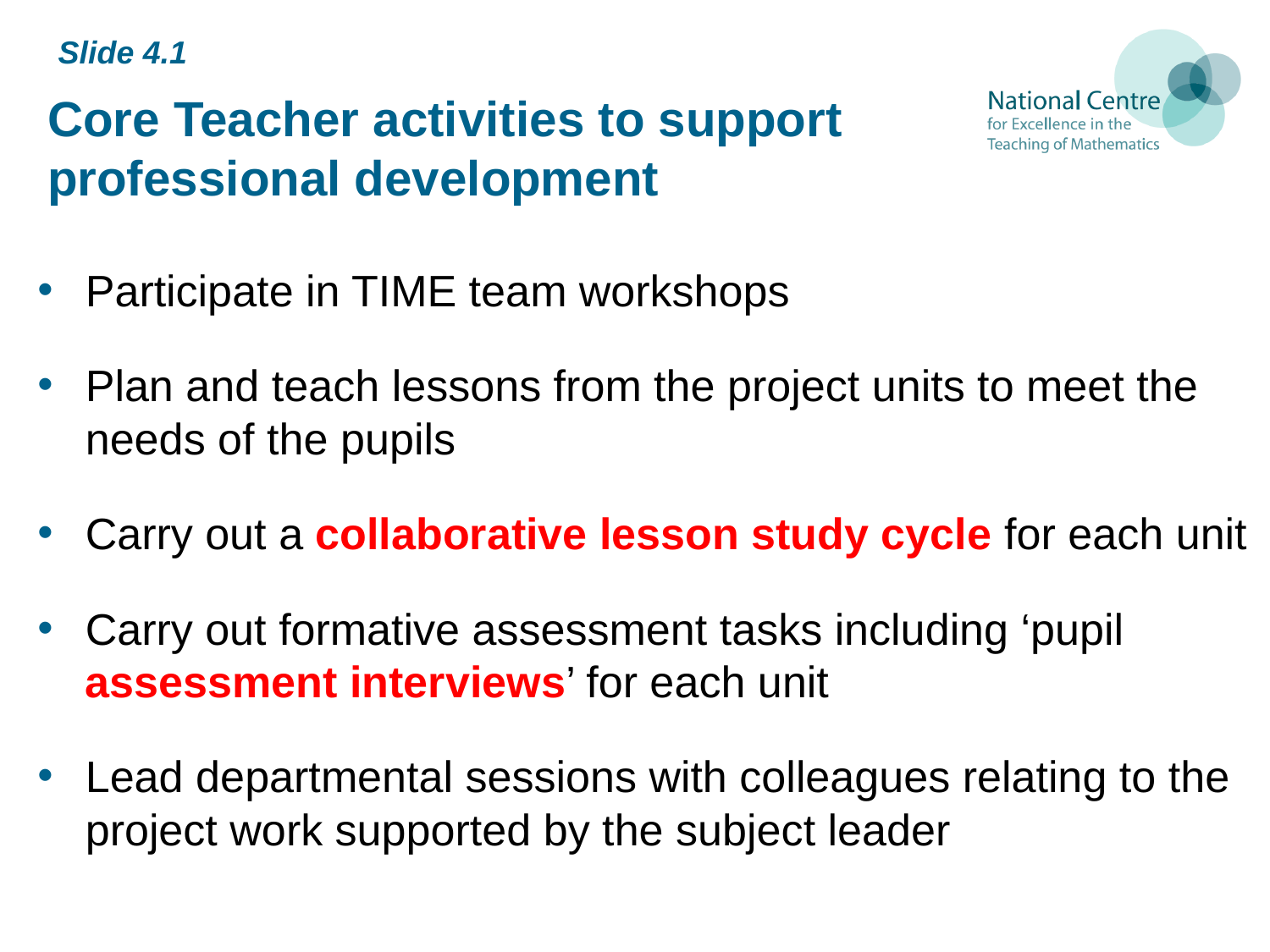

Slide 4.1
# Core Teacher activities to support professional development
Participate in TIME team workshops
Plan and teach lessons from the project units to meet the needs of the pupils
Carry out a collaborative lesson study cycle for each unit
Carry out formative assessment tasks including ‘pupil assessment interviews’ for each unit
Lead departmental sessions with colleagues relating to the project work supported by the subject leader